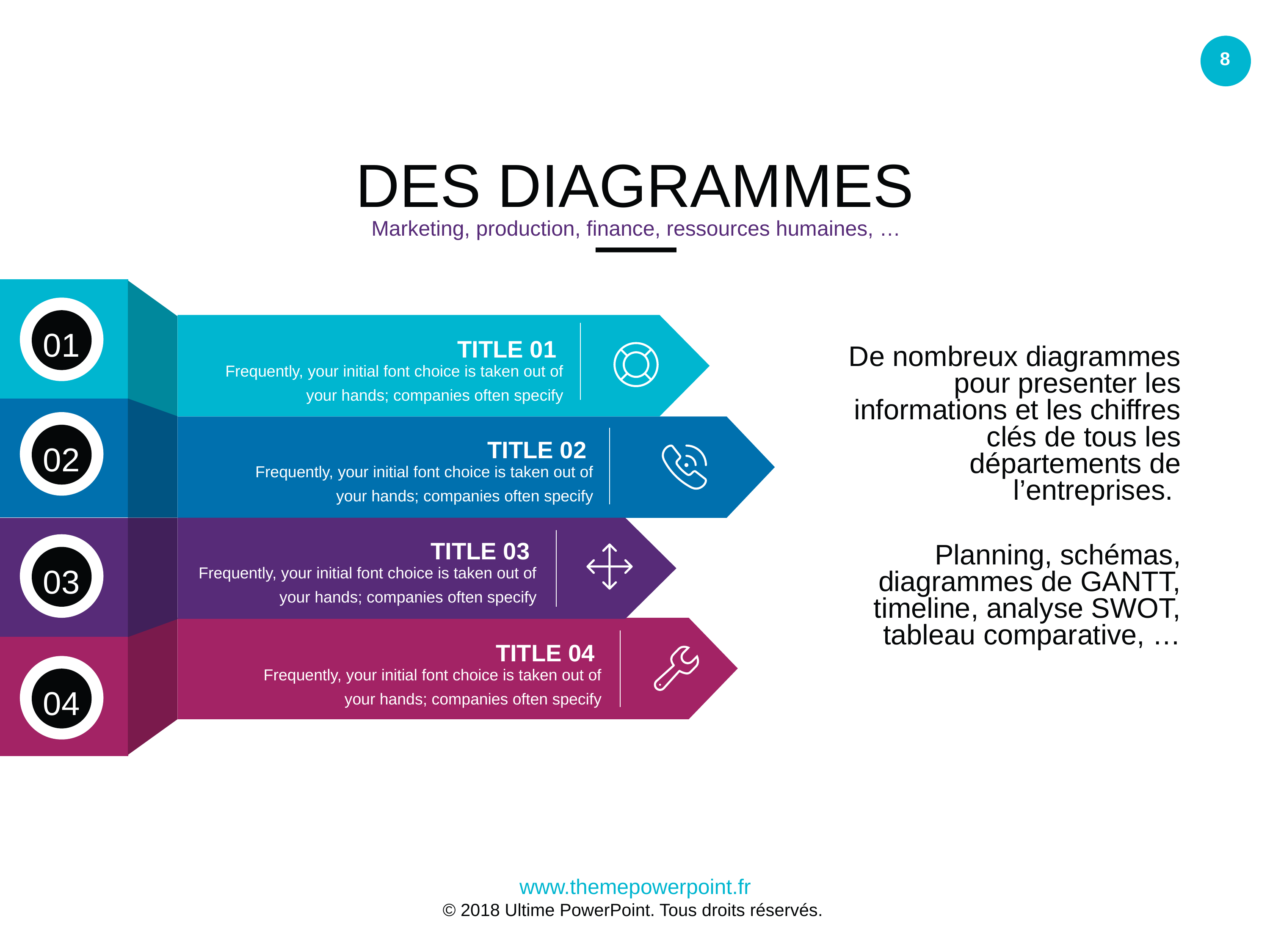

DES DIAGRAMMES
Marketing, production, finance, ressources humaines, …

TITLE 01

01
De nombreux diagrammes pour presenter les informations et les chiffres clés de tous les départements de l’entreprises.

Planning, schémas, diagrammes de GANTT, timeline, analyse SWOT, tableau comparative, …

Frequently, your initial font choice is taken out of your hands; companies often specify

TITLE 02

02

Frequently, your initial font choice is taken out of your hands; companies often specify
TITLE 03

03
Frequently, your initial font choice is taken out of your hands; companies often specify

TITLE 04

Frequently, your initial font choice is taken out of your hands; companies often specify

04